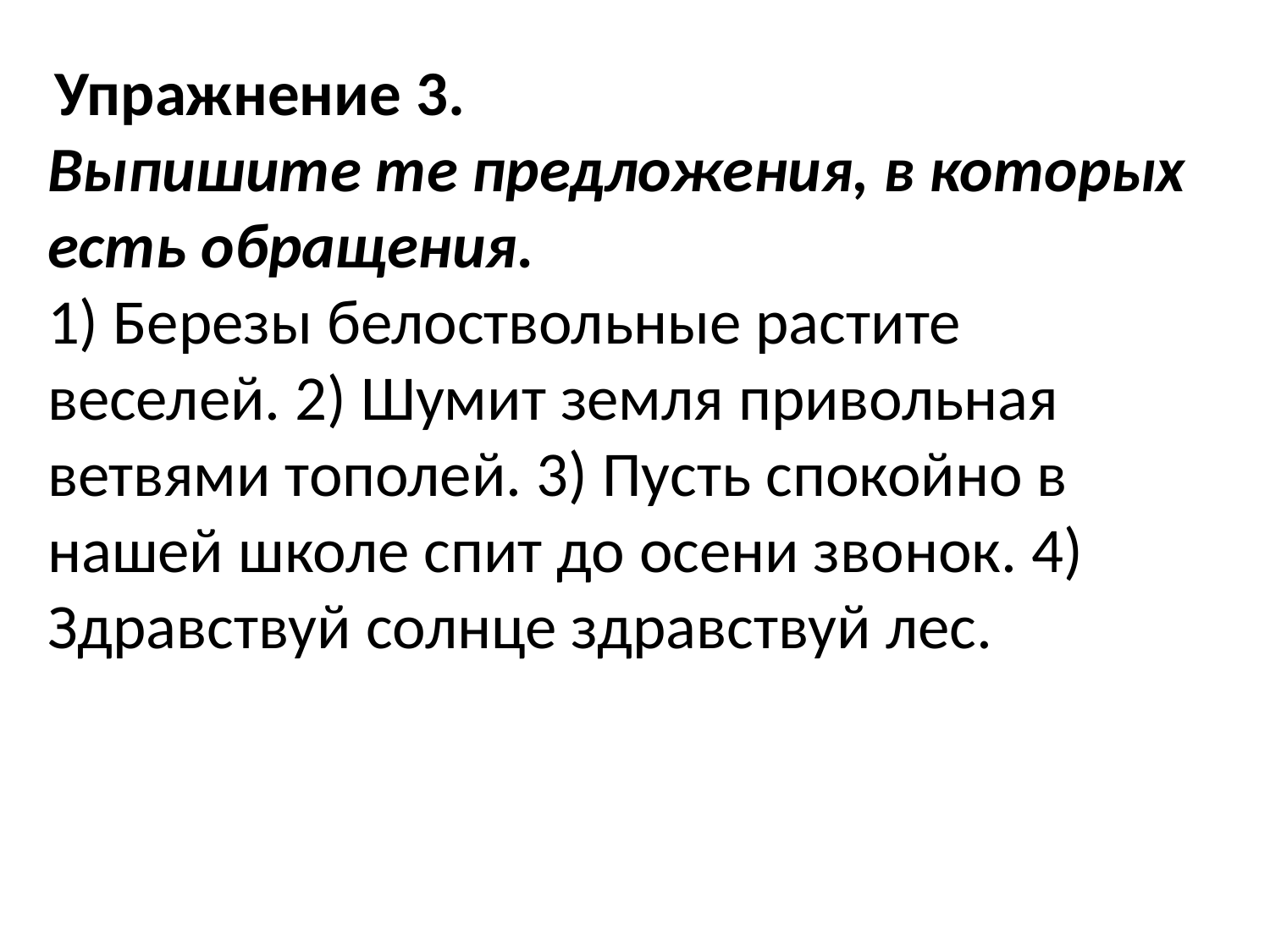

Упражнение 3.
Выпишите те предложения, в которых есть обращения.
1) Березы белоствольные растите веселей. 2) Шумит земля привольная ветвями тополей. 3) Пусть спокойно в нашей школе спит до осени звонок. 4) Здравствуй солнце здравствуй лес.